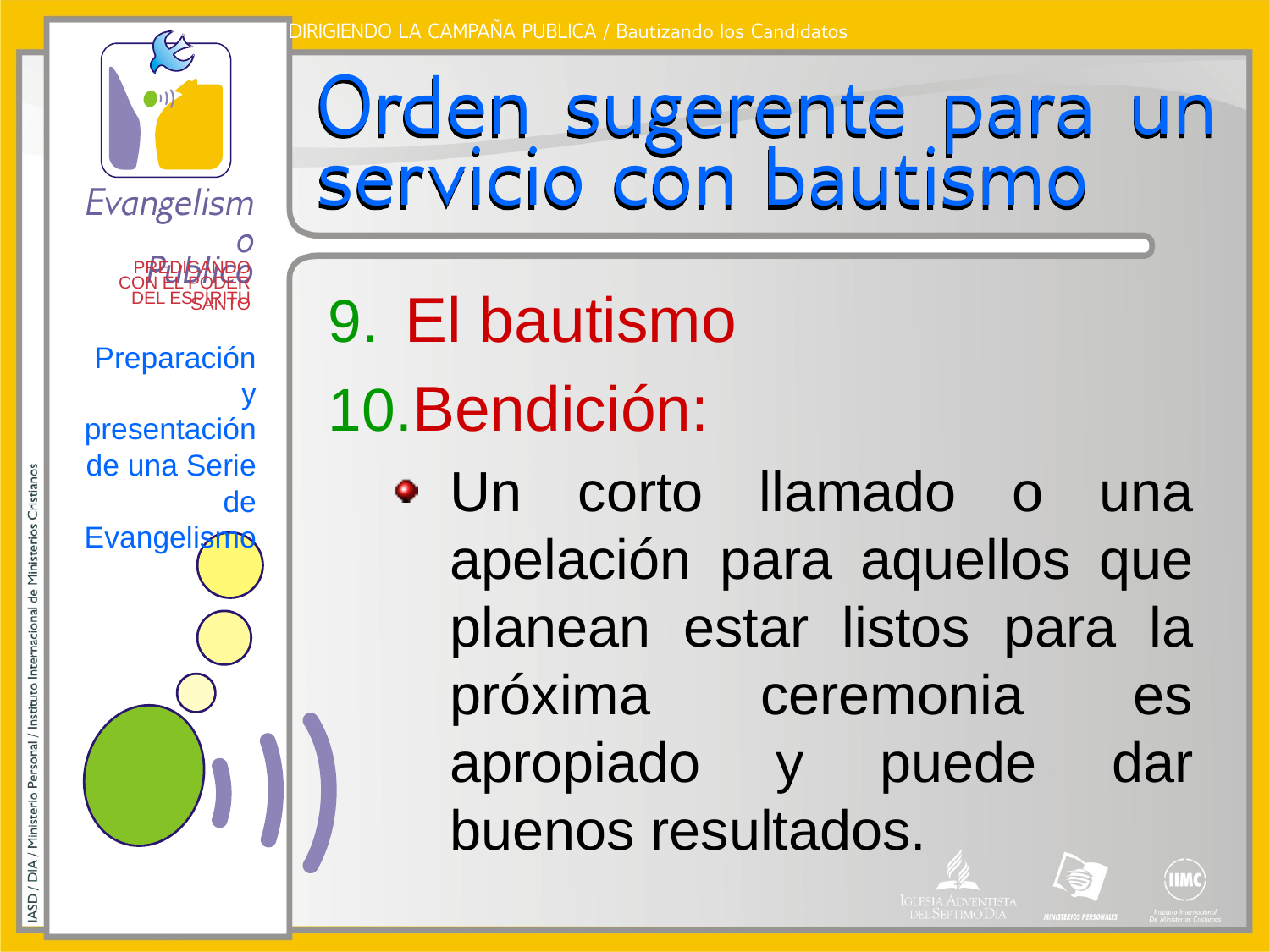

DIRIGIENDO LA CAMPAÑA PUBLICA / Bautizando los Candidatos
# Orden sugerente para un servicio con bautismo
El bautismo
Bendición:
Un corto llamado o una apelación para aquellos que planean estar listos para la próxima ceremonia es apropiado y puede dar buenos resultados.